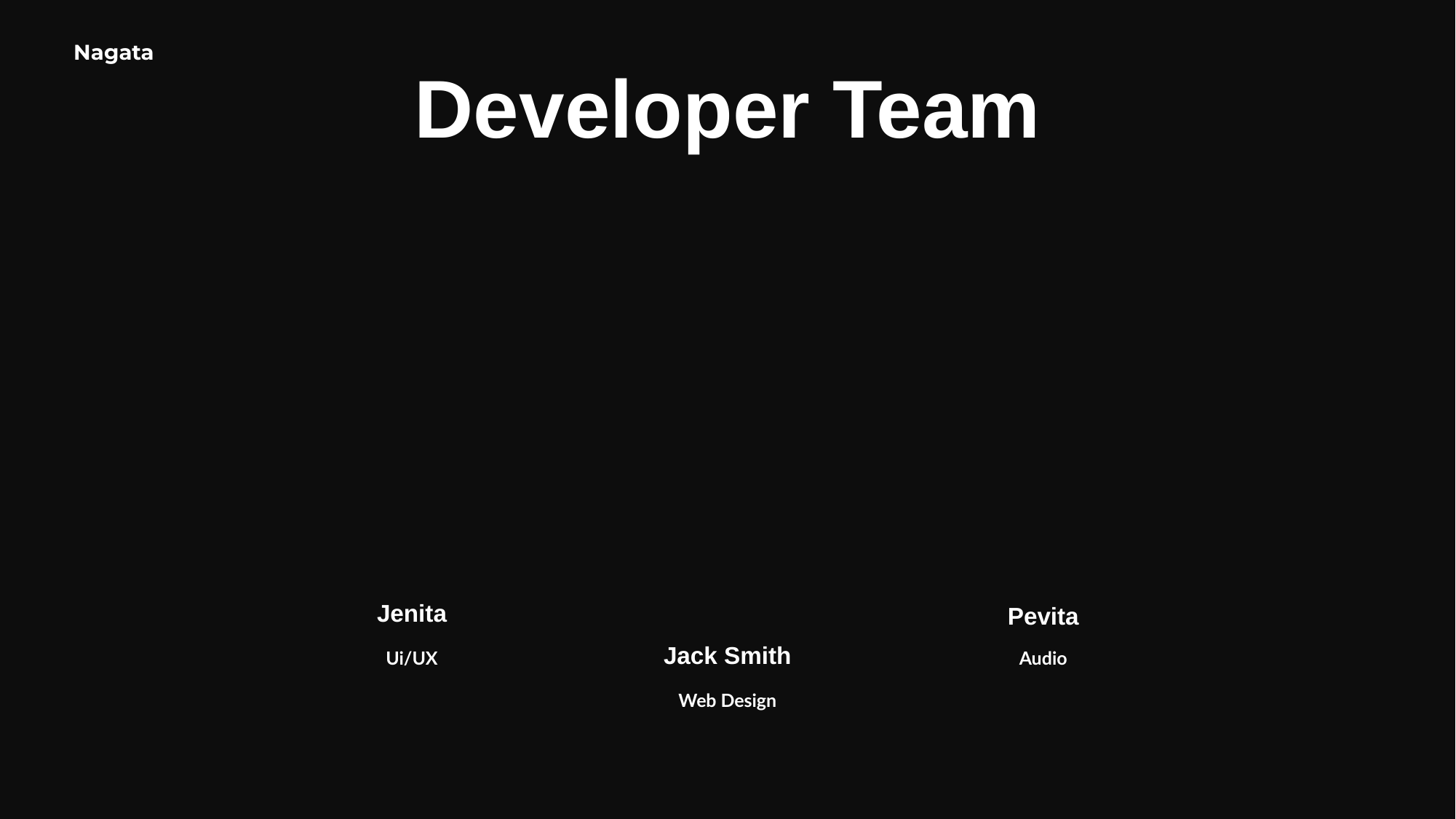

Nagata
Developer Team

Jenita
Pevita
Jack Smith
Ui/UX
Audio
Web Design